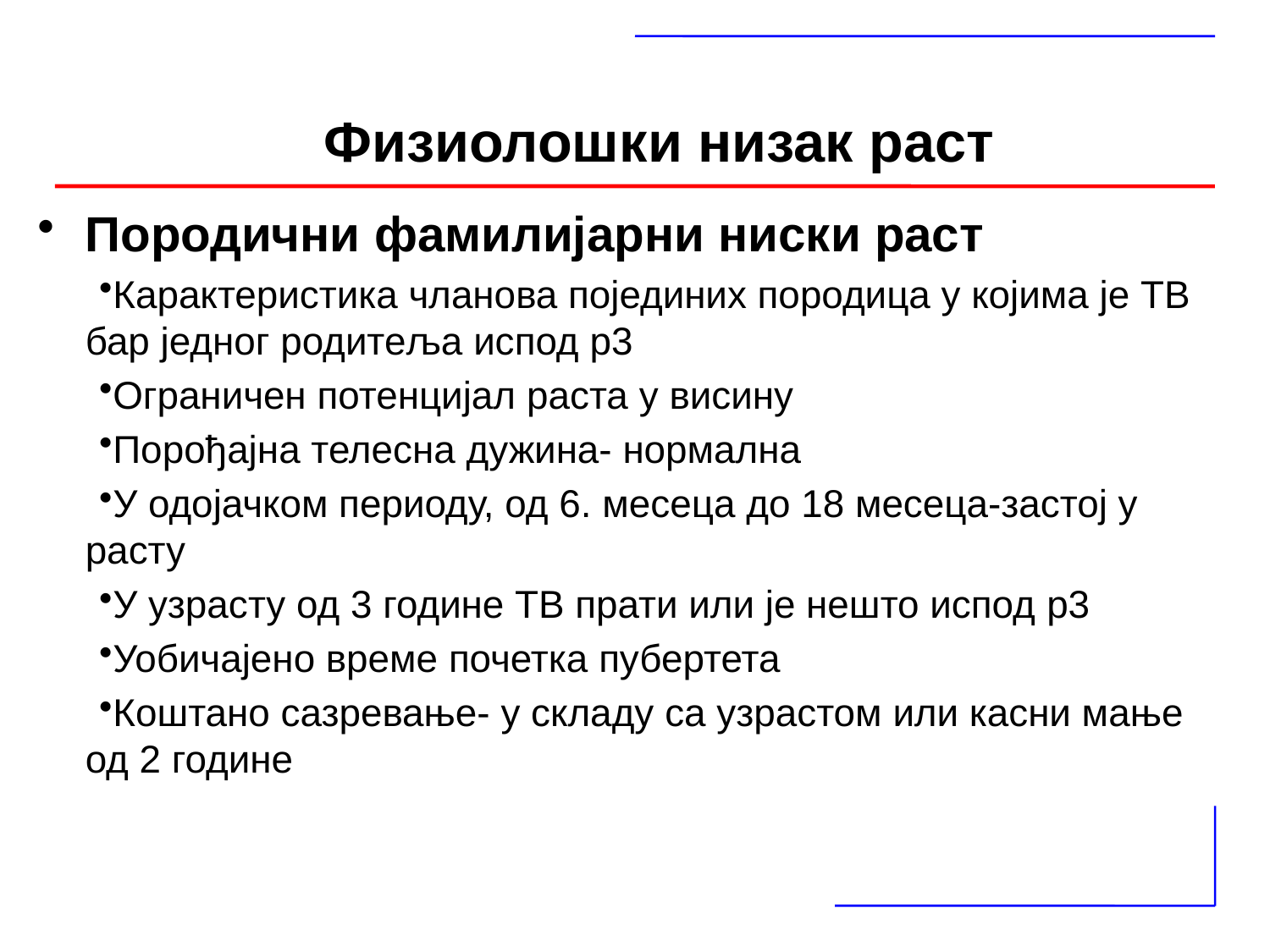

# Физиолошки низак раст
Породични фамилијарни ниски раст
Карактеристика чланова појединих породица у којима је ТВ бар једног родитеља испод p3
Ограничен потенцијал раста у висину
Порођајна телесна дужина- нормална
У одојачком периоду, од 6. месеца до 18 месеца-застој у расту
У узрасту од 3 године ТВ прати или је нешто испод p3
Уобичајено време почетка пубертета
Коштано сазревање- у складу са узрастом или касни мање од 2 године